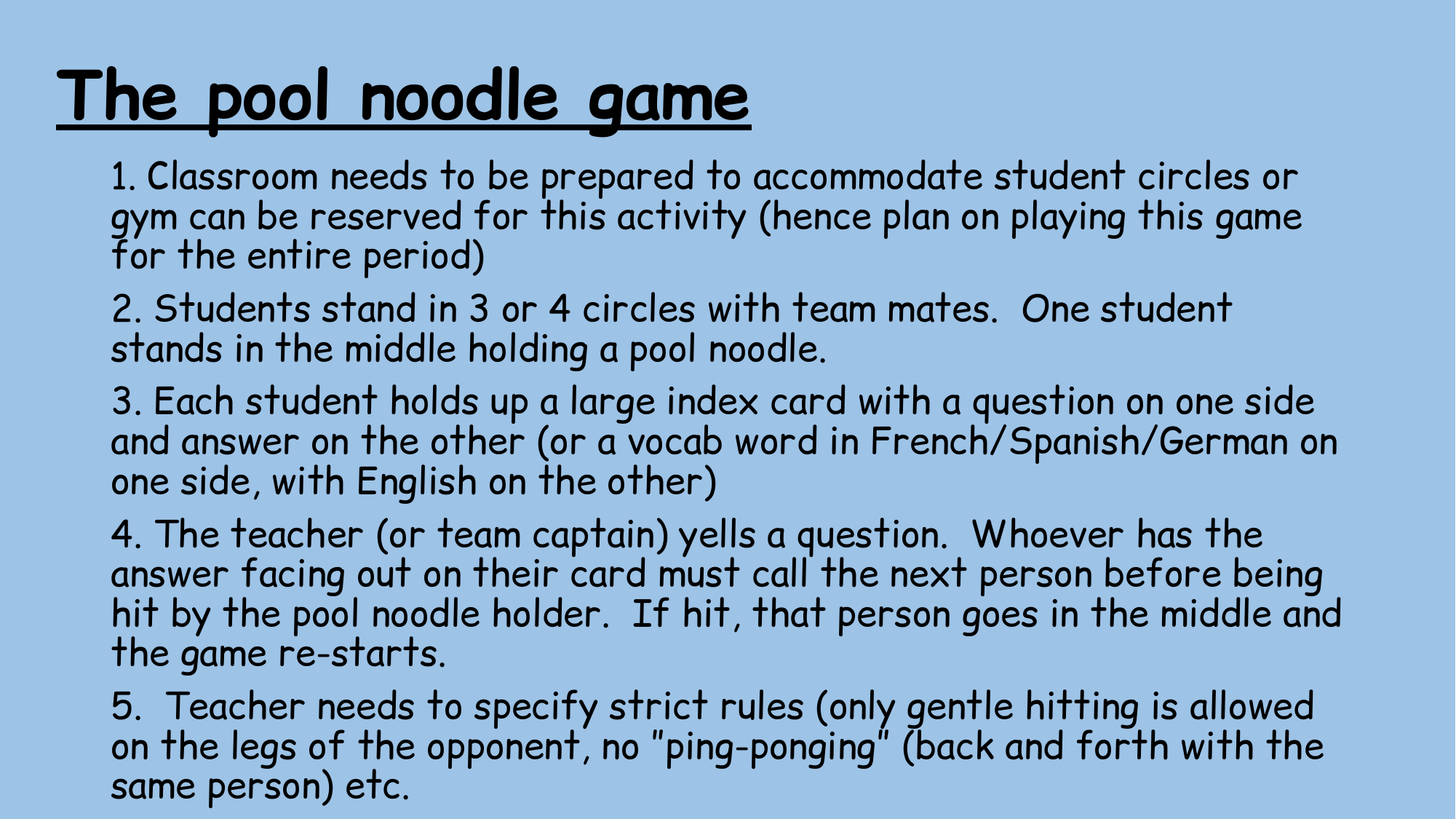

# The pool noodle game
1. Classroom needs to be prepared to accommodate student circles or gym can be reserved for this activity (hence plan on playing this game for the entire period)
2. Students stand in 3 or 4 circles with team mates.  One student stands in the middle holding a pool noodle.
3. Each student holds up a large index card with a question on one side and answer on the other (or a vocab word in French/Spanish/German on one side, with English on the other)
4. The teacher (or team captain) yells a question.  Whoever has the answer facing out on their card must call the next person before being hit by the pool noodle holder.  If hit, that person goes in the middle and the game re-starts.
5.  Teacher needs to specify strict rules (only gentle hitting is allowed on the legs of the opponent, no ”ping-ponging” (back and forth with the same person) etc.